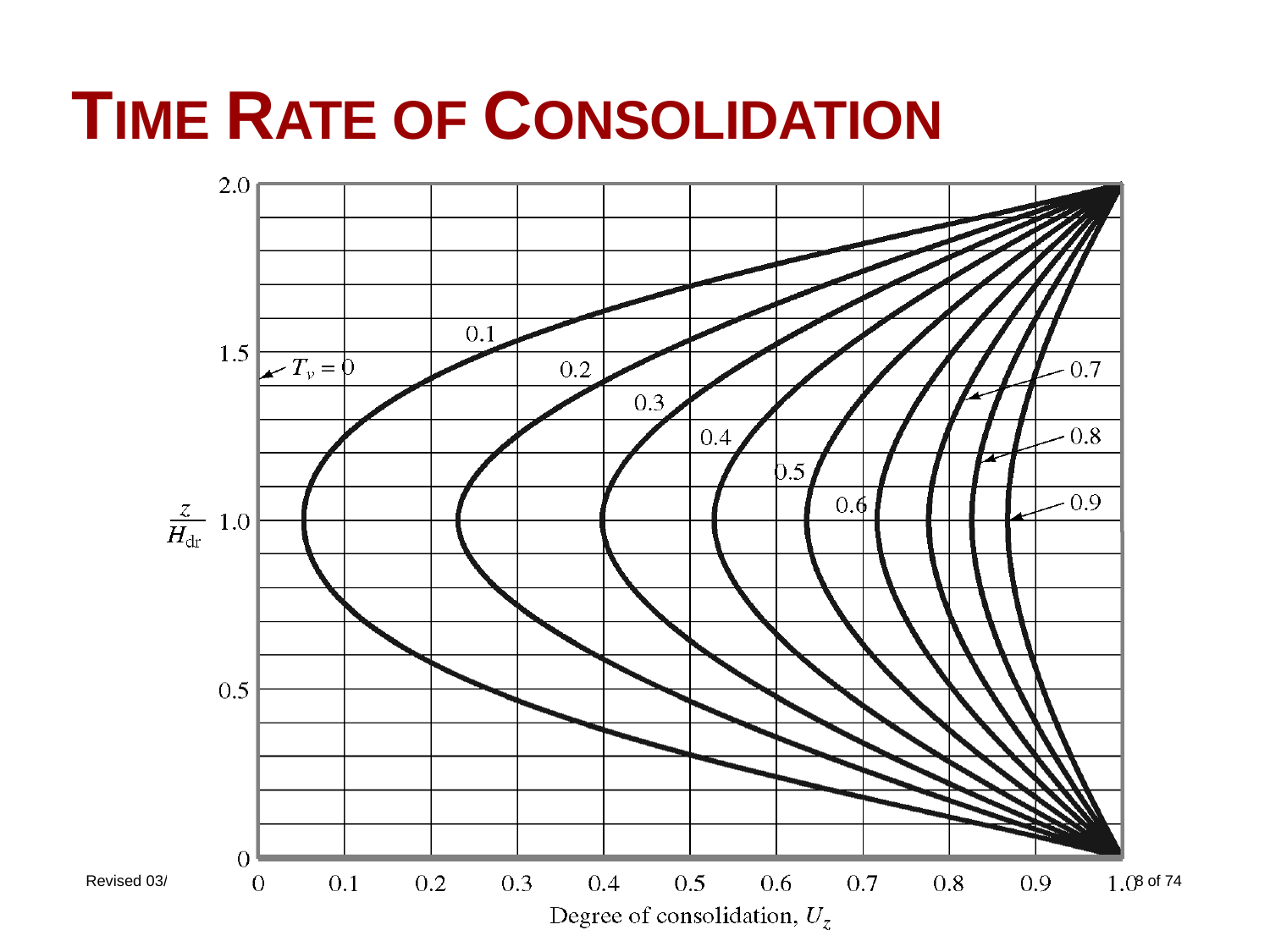

TIME RATE OF CONSOLIDATION

Slide 48 of 74
Revised 03/2013